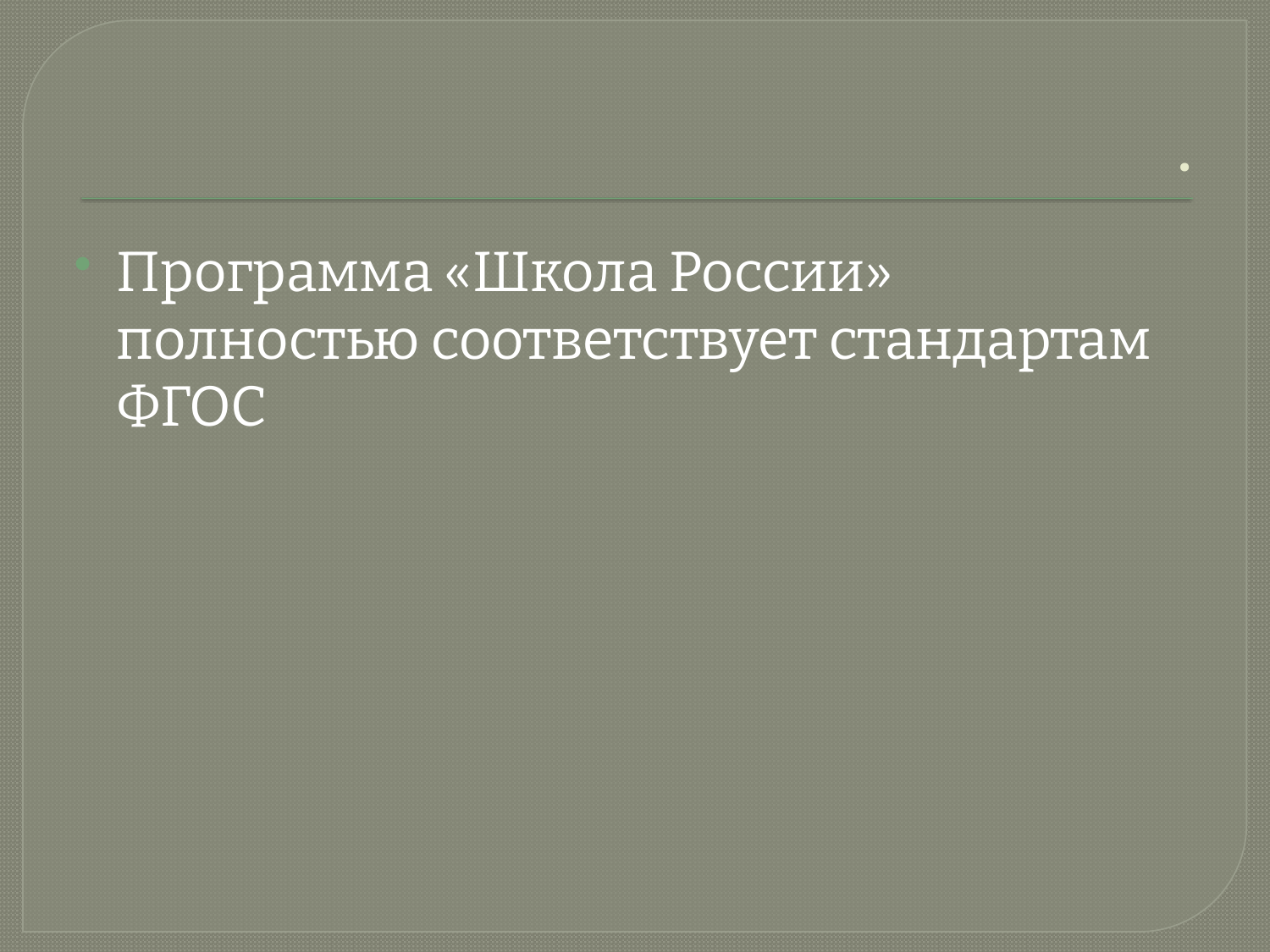

# .
Программа «Школа России» полностью соответствует стандартам ФГОС